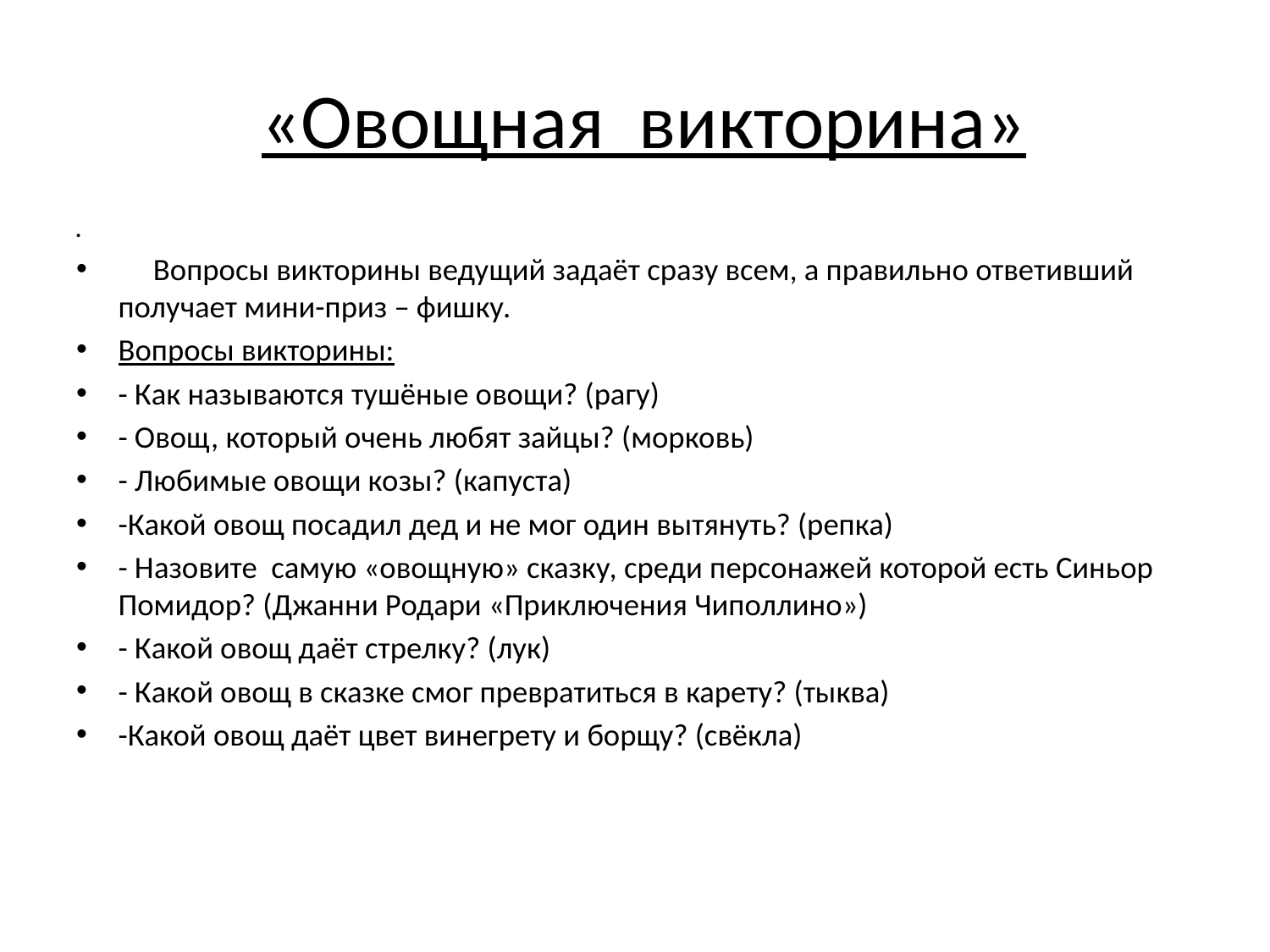

# «Овощная  викторина»

     Вопросы викторины ведущий задаёт сразу всем, а правильно ответивший получает мини-приз – фишку.
Вопросы викторины:
- Как называются тушёные овощи? (рагу)
- Овощ, который очень любят зайцы? (морковь)
- Любимые овощи козы? (капуста)
-Какой овощ посадил дед и не мог один вытянуть? (репка)
- Назовите  самую «овощную» сказку, среди персонажей которой есть Синьор Помидор? (Джанни Родари «Приключения Чиполлино»)
- Какой овощ даёт стрелку? (лук)
- Какой овощ в сказке смог превратиться в карету? (тыква)
-Какой овощ даёт цвет винегрету и борщу? (свёкла)